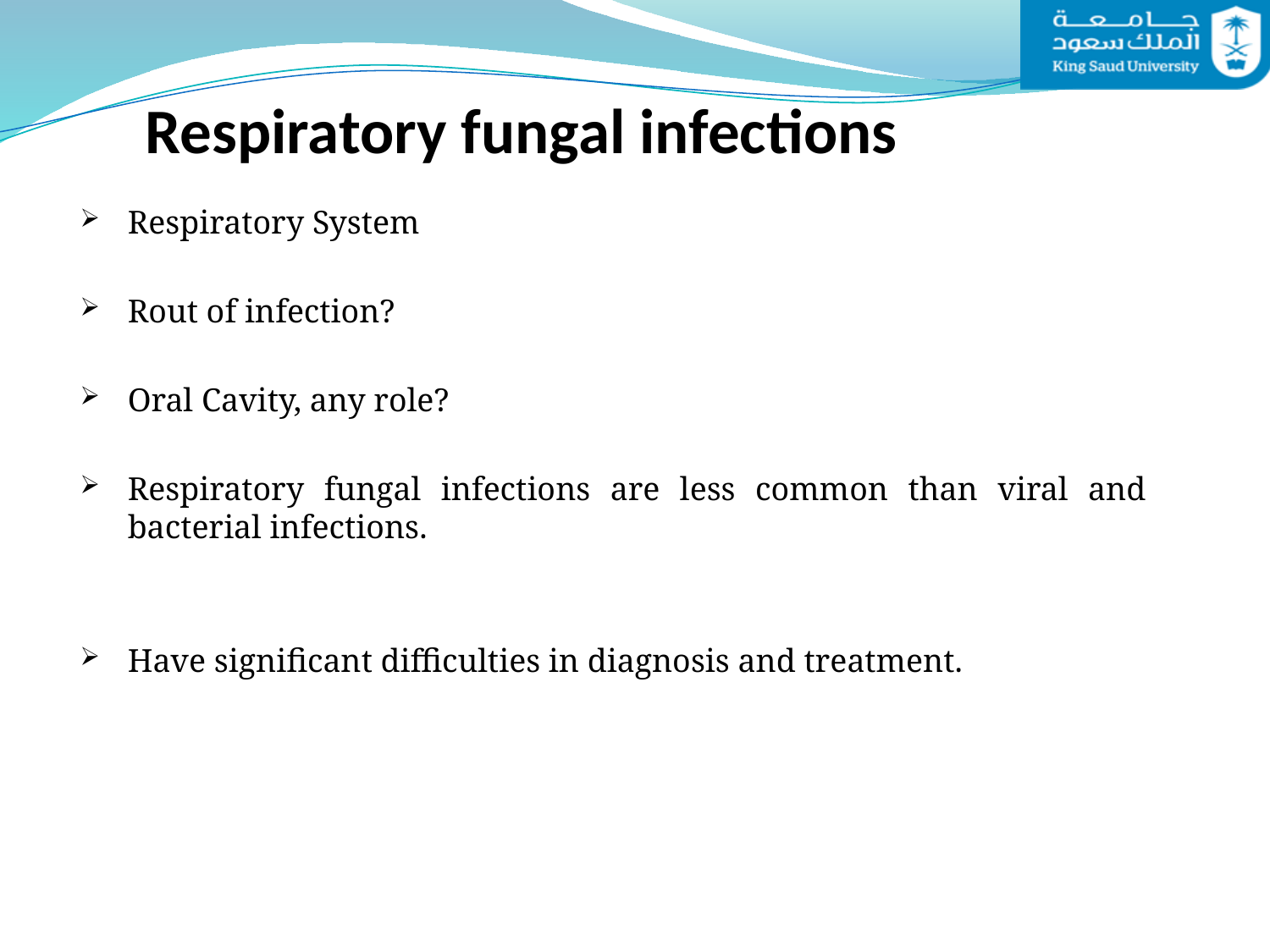

# Respiratory fungal infections
Respiratory System

Rout of infection?

Oral Cavity, any role?

Respiratory fungal infections are less common than viral and bacterial infections.

Have significant difficulties in diagnosis and treatment.